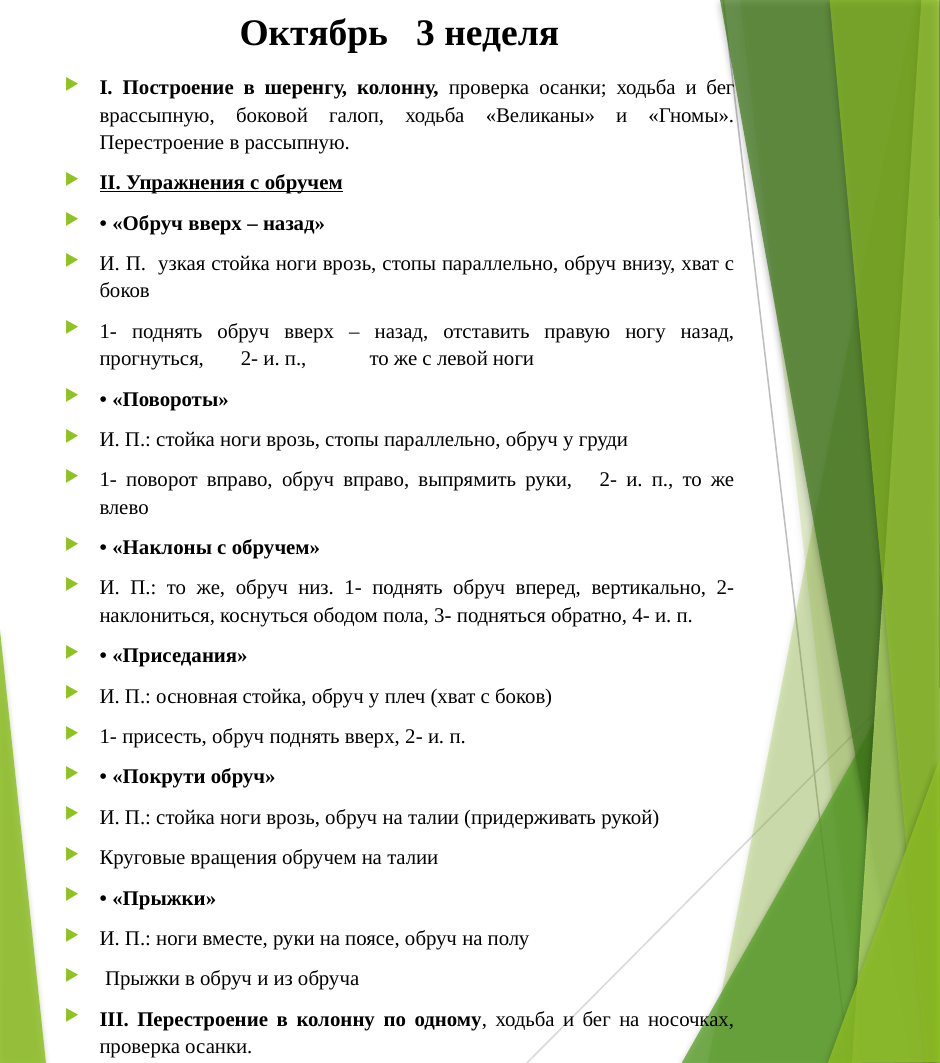

# Октябрь   3 неделя
I. Построение в шеренгу, колонну, проверка осанки; ходьба и бег врассыпную, боковой галоп, ходьба «Великаны» и «Гномы». Перестроение в рассыпную.
II. Упражнения с обручем
• «Обруч вверх – назад»
И. П.  узкая стойка ноги врозь, стопы параллельно, обруч внизу, хват с боков
1- поднять обруч вверх – назад, отставить правую ногу назад, прогнуться,       2- и. п.,            то же с левой ноги
• «Повороты»
И. П.: стойка ноги врозь, стопы параллельно, обруч у груди
1- поворот вправо, обруч вправо, выпрямить руки,   2- и. п., то же влево
• «Наклоны с обручем»
И. П.: то же, обруч низ. 1- поднять обруч вперед, вертикально, 2- наклониться, коснуться ободом пола, 3- подняться обратно, 4- и. п.
• «Приседания»
И. П.: основная стойка, обруч у плеч (хват с боков)
1- присесть, обруч поднять вверх, 2- и. п.
• «Покрути обруч»
И. П.: стойка ноги врозь, обруч на талии (придерживать рукой)
Круговые вращения обручем на талии
• «Прыжки»
И. П.: ноги вместе, руки на поясе, обруч на полу
 Прыжки в обруч и из обруча
III. Перестроение в колонну по одному, ходьба и бег на носочках, проверка осанки.